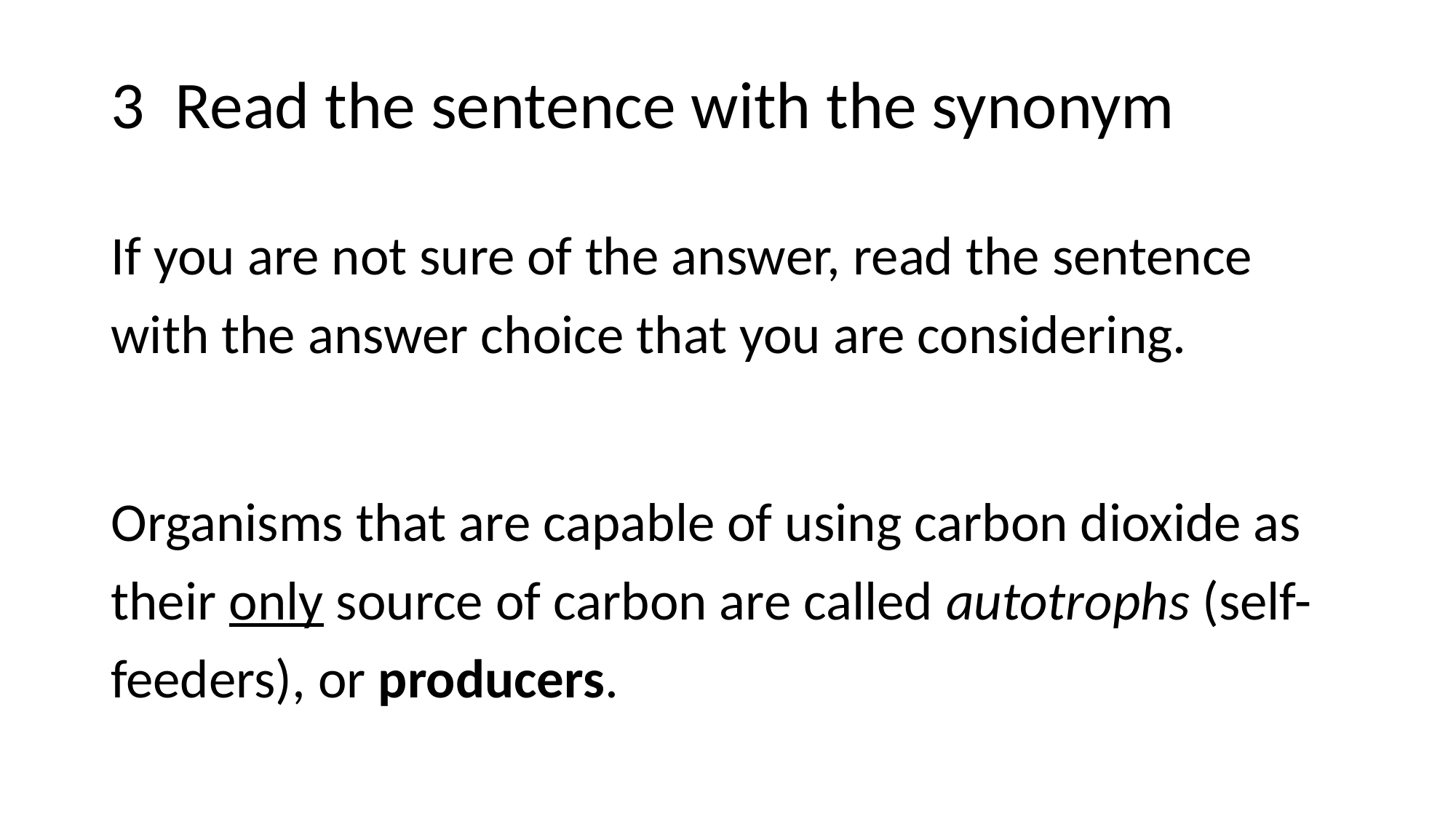

# 3  Read the sentence with the synonym

If you are not sure of the answer, read the sentence with the answer choice that you are considering.

Organisms that are capable of using carbon dioxide as their only source of carbon are called autotrophs (self-feeders), or producers.